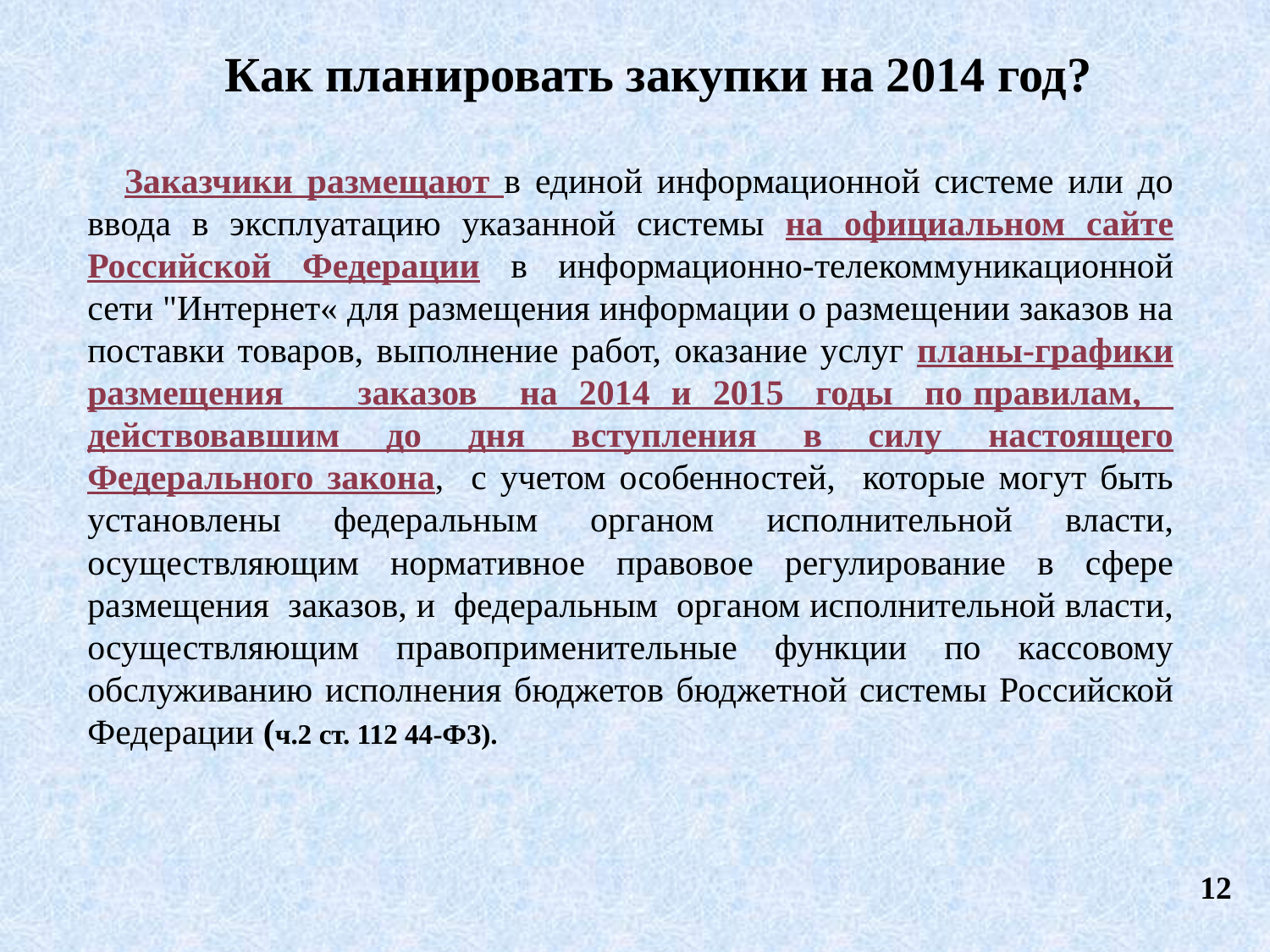

Как планировать закупки на 2014 год?
Заказчики размещают в единой информационной системе или до ввода в эксплуатацию указанной системы на официальном сайте Российской Федерации в информационно-телекоммуникационной сети "Интернет« для размещения информации о размещении заказов на поставки товаров, выполнение работ, оказание услуг планы-графики размещения       заказов    на  2014  и  2015   годы   по правилам,    действовавшим до дня вступления в силу настоящего Федерального закона,  с учетом особенностей,  которые могут быть установлены федеральным органом исполнительной власти, осуществляющим нормативное правовое регулирование в сфере размещения  заказов, и  федеральным  органом исполнительной власти, осуществляющим правоприменительные функции по кассовому обслуживанию исполнения бюджетов бюджетной системы Российской Федерации (ч.2 ст. 112 44-ФЗ).

12